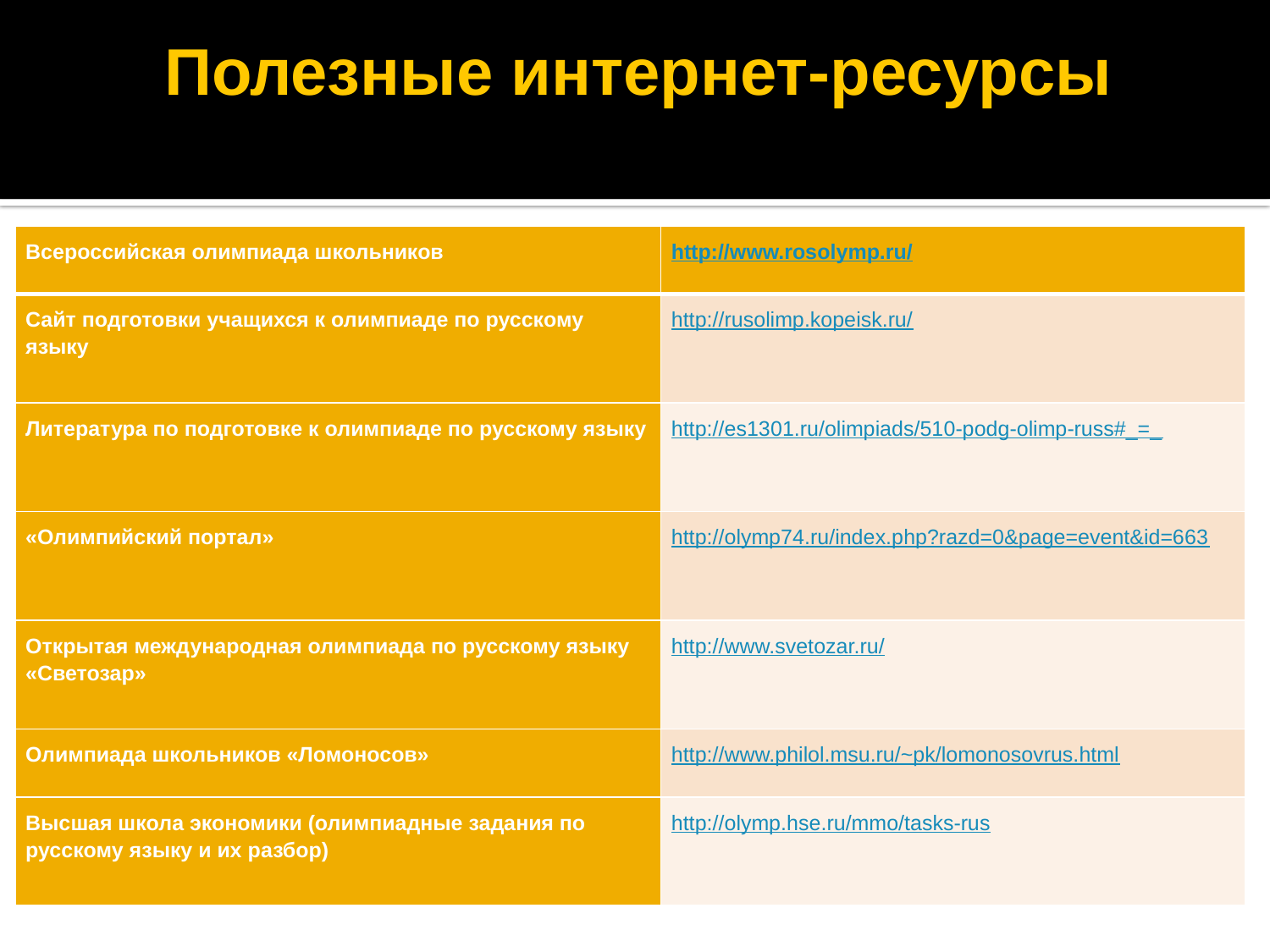

# Полезные интернет-ресурсы
| Всероссийская олимпиада школьников | http://www.rosolymp.ru/ |
| --- | --- |
| Сайт подготовки учащихся к олимпиаде по русскому языку | http://rusolimp.kopeisk.ru/ |
| Литература по подготовке к олимпиаде по русскому языку | http://es1301.ru/olimpiads/510-podg-olimp-russ#\_=\_ |
| «Олимпийский портал» | http://olymp74.ru/index.php?razd=0&page=event&id=663 |
| Открытая международная олимпиада по русскому языку «Светозар» | http://www.svetozar.ru/ |
| Олимпиада школьников «Ломоносов» | http://www.philol.msu.ru/~pk/lomonosovrus.html |
| Высшая школа экономики (олимпиадные задания по русскому языку и их разбор) | http://olymp.hse.ru/mmo/tasks-rus |